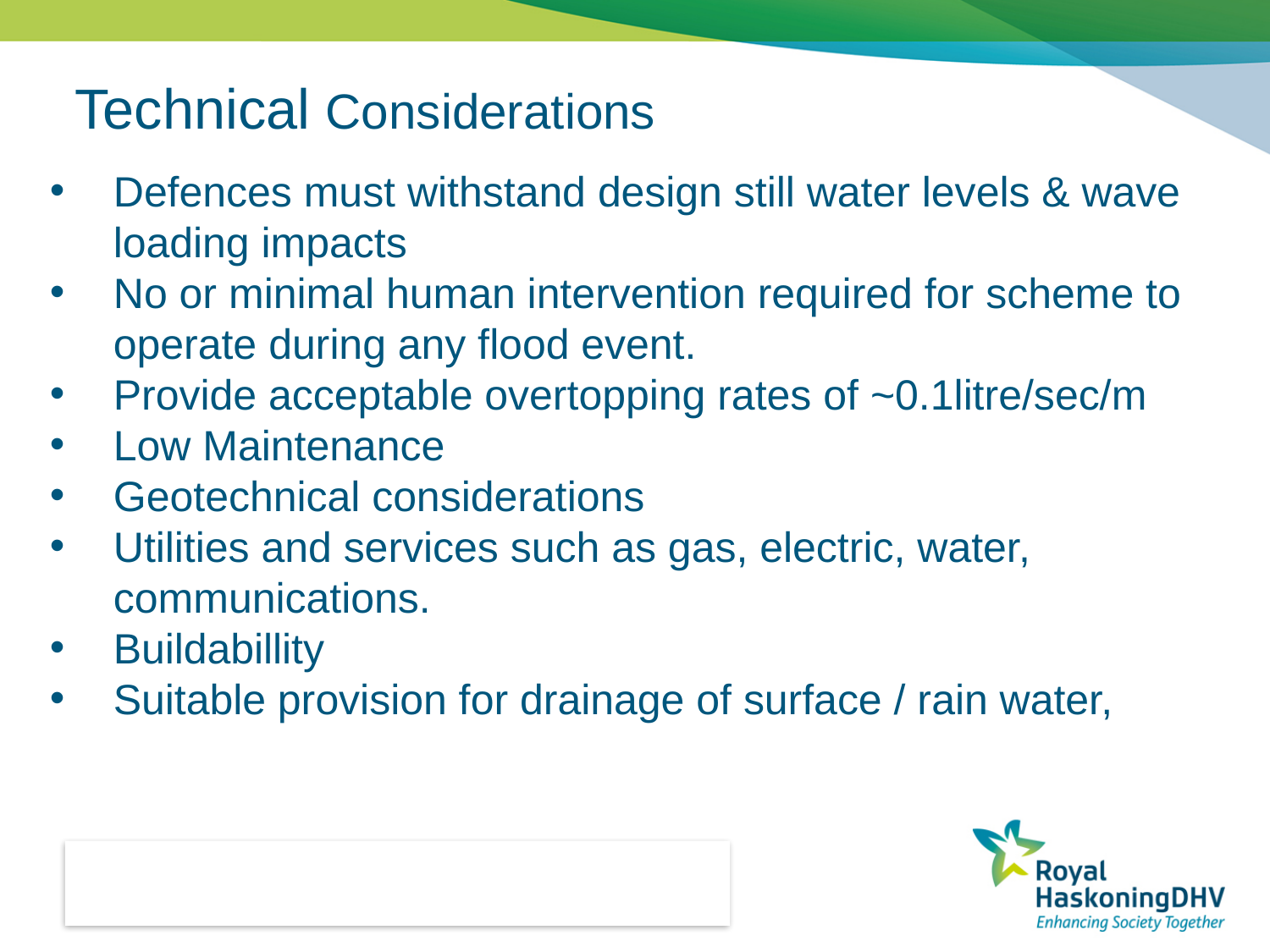

# Technical Considerations
Defences must withstand design still water levels & wave loading impacts
No or minimal human intervention required for scheme to operate during any flood event.
Provide acceptable overtopping rates of ~0.1litre/sec/m
Low Maintenance
Geotechnical considerations
Utilities and services such as gas, electric, water, communications.
Buildabillity
Suitable provision for drainage of surface / rain water,